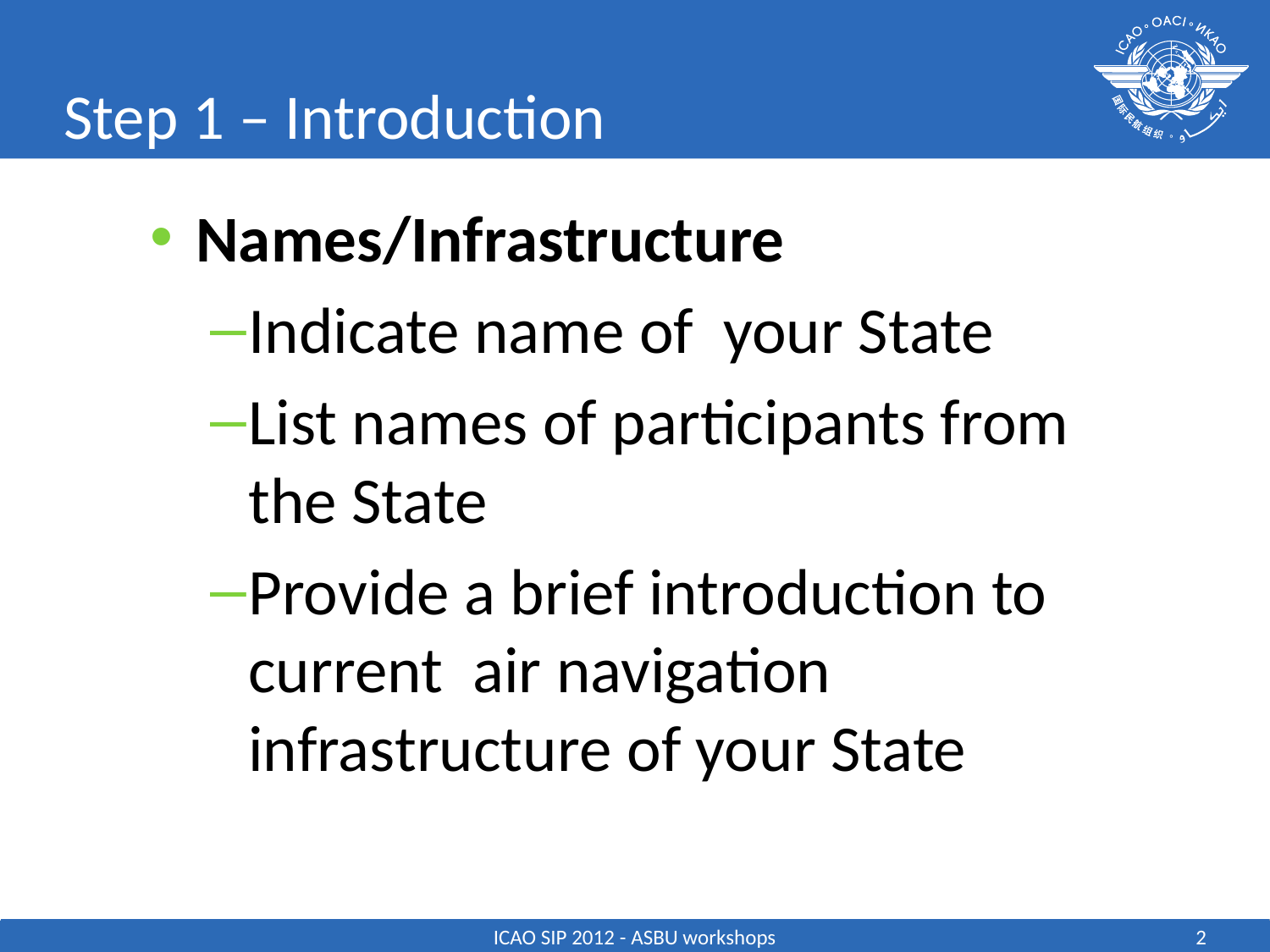

# Step 1 – Introduction
Names/Infrastructure
Indicate name of  your State
List names of participants from the State
Provide a brief introduction to current  air navigation infrastructure of your State

ICAO SIP 2012 - ASBU workshops
2